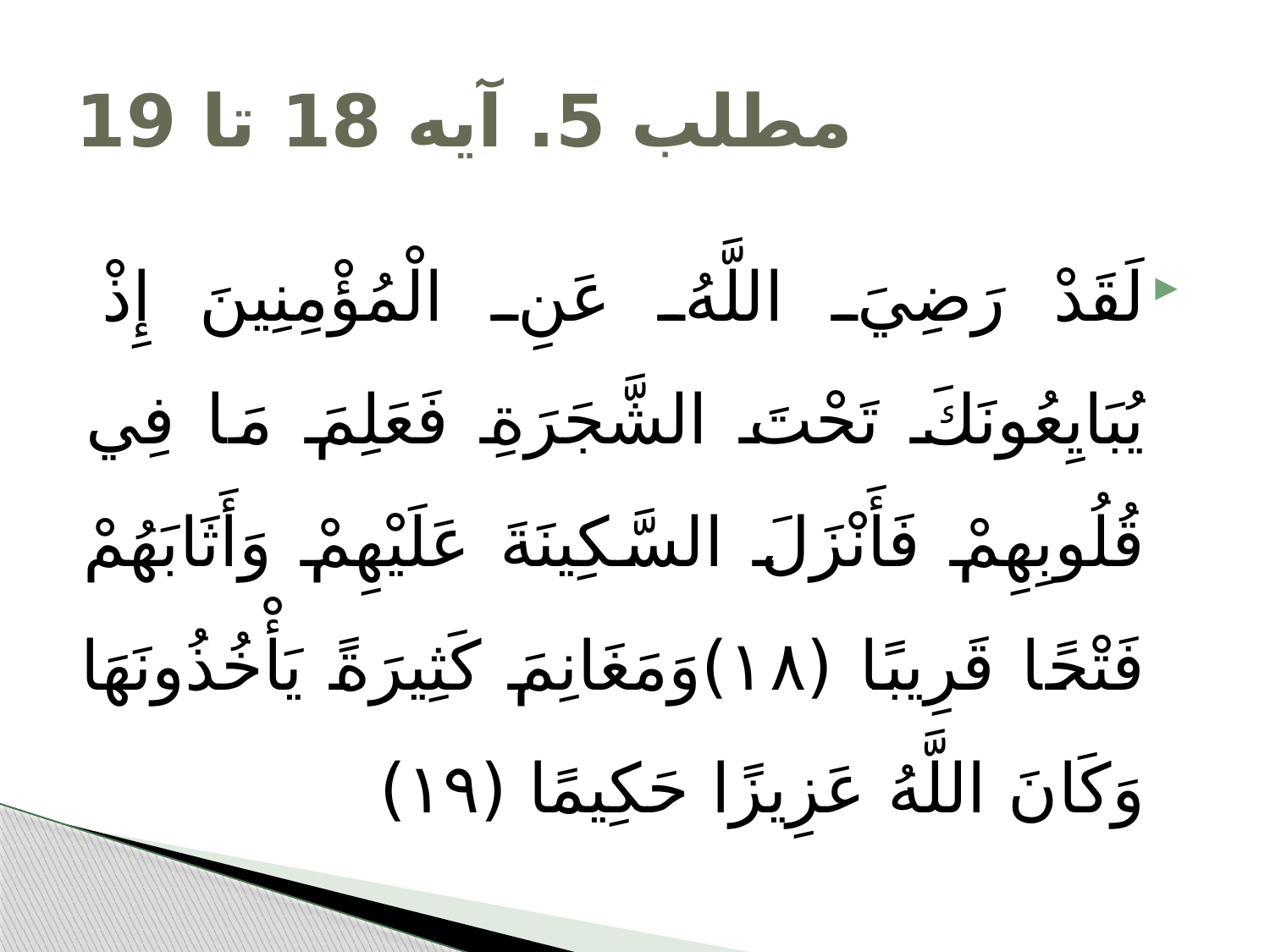

# مطلب 5. آیه 18 تا 19
لَقَدْ رَضِيَ اللَّهُ عَنِ الْمُؤْمِنِينَ إِذْ يُبَايِعُونَكَ تَحْتَ الشَّجَرَةِ فَعَلِمَ مَا فِي قُلُوبِهِمْ فَأَنْزَلَ السَّكِينَةَ عَلَيْهِمْ وَأَثَابَهُمْ فَتْحًا قَرِيبًا (١٨)وَمَغَانِمَ كَثِيرَةً يَأْخُذُونَهَا وَكَانَ اللَّهُ عَزِيزًا حَكِيمًا (١٩)